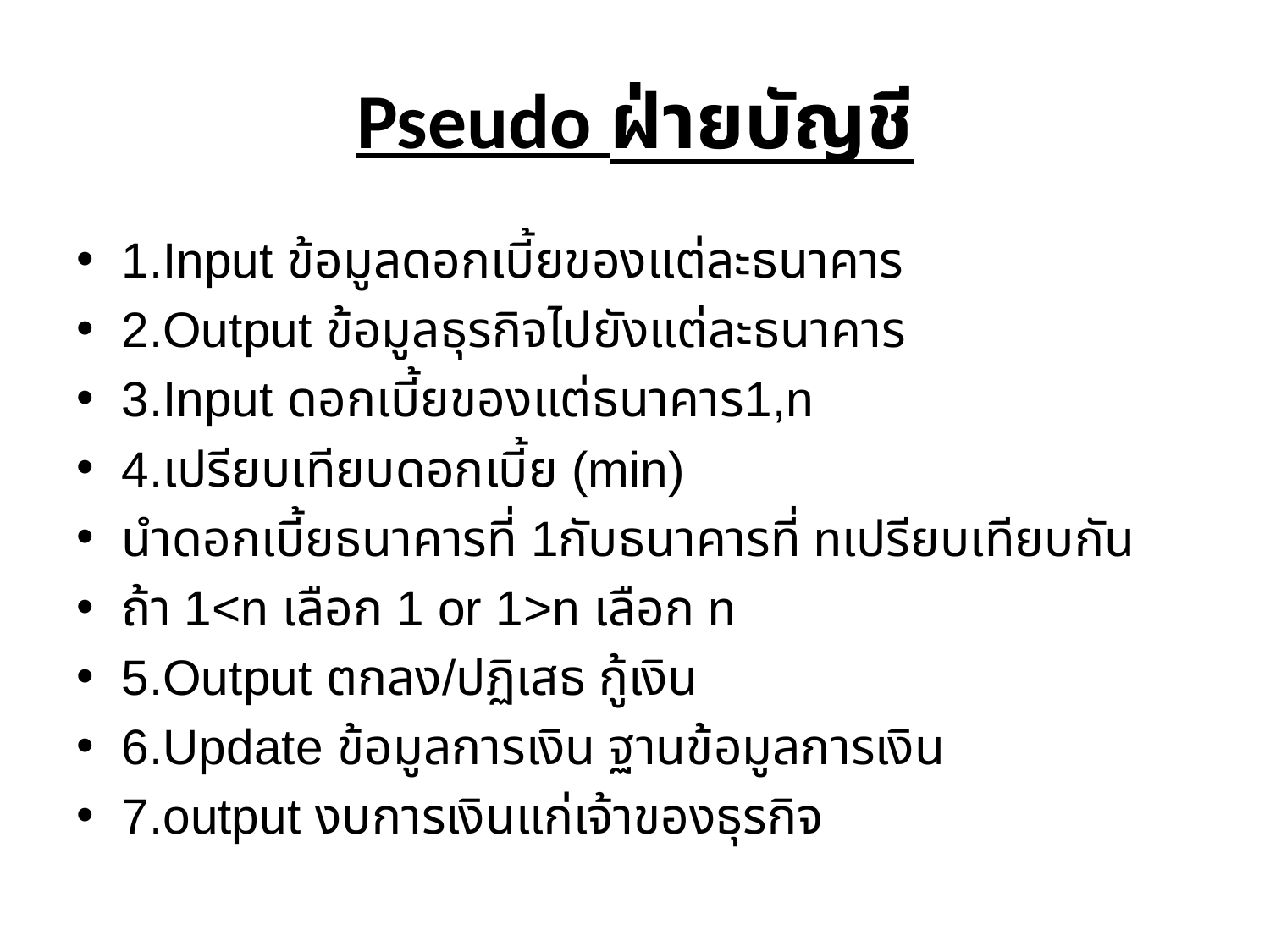

# Pseudo ฝ่ายบัญชี
1.Input ข้อมูลดอกเบี้ยของแต่ละธนาคาร
2.Output ข้อมูลธุรกิจไปยังแต่ละธนาคาร
3.Input ดอกเบี้ยของแต่ธนาคาร1,n
4.เปรียบเทียบดอกเบี้ย (min)
นำดอกเบี้ยธนาคารที่ 1กับธนาคารที่ nเปรียบเทียบกัน
ถ้า 1<n เลือก 1 or 1>n เลือก n
5.Output ตกลง/ปฏิเสธ กู้เงิน
6.Update ข้อมูลการเงิน ฐานข้อมูลการเงิน
7.output งบการเงินแก่เจ้าของธุรกิจ